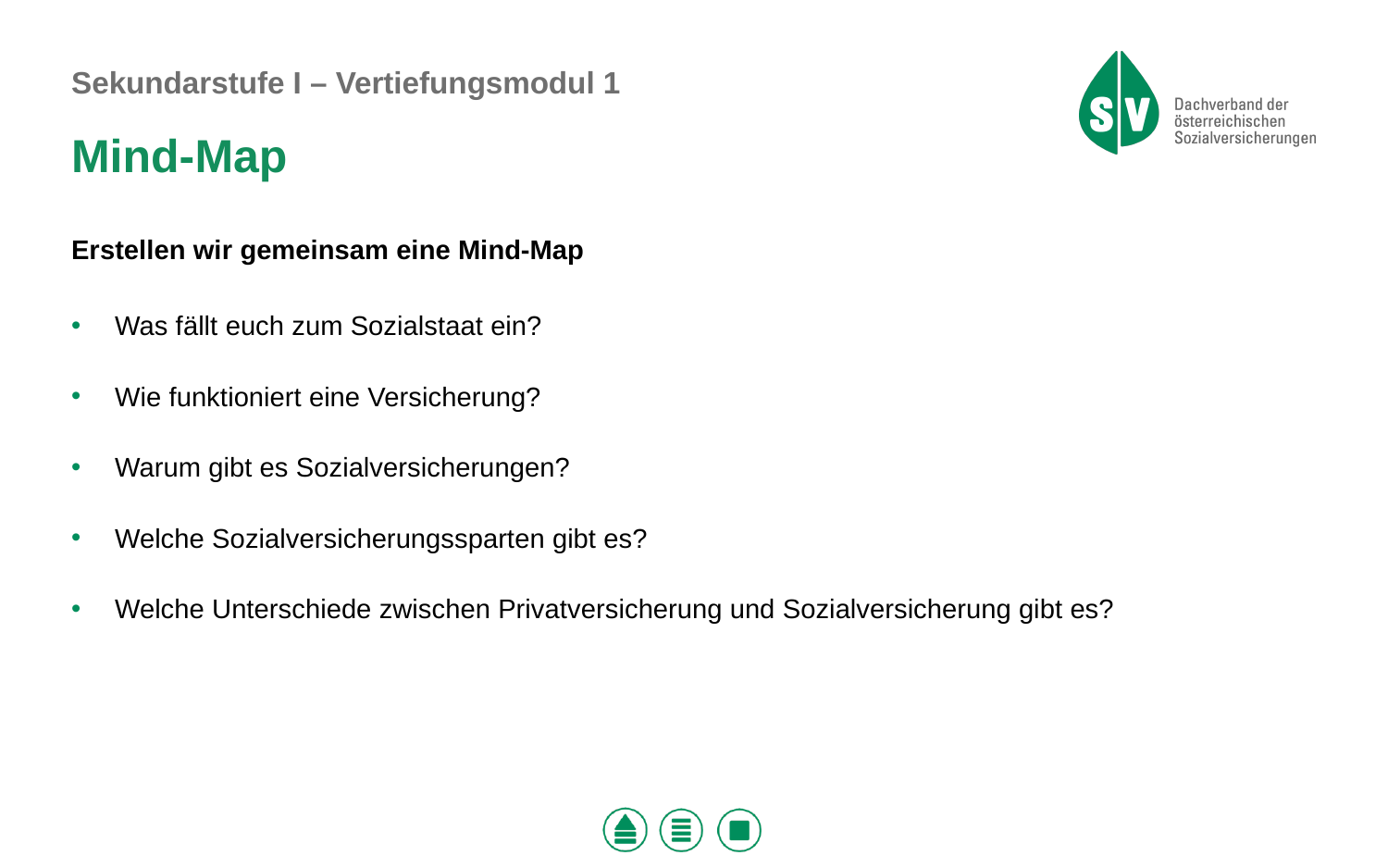

Mind-Map
Erstellen wir gemeinsam eine Mind-Map

Was fällt euch zum Sozialstaat ein?
Wie funktioniert eine Versicherung?
Warum gibt es Sozialversicherungen?
Welche Sozialversicherungssparten gibt es?
Welche Unterschiede zwischen Privatversicherung und Sozialversicherung gibt es?
2